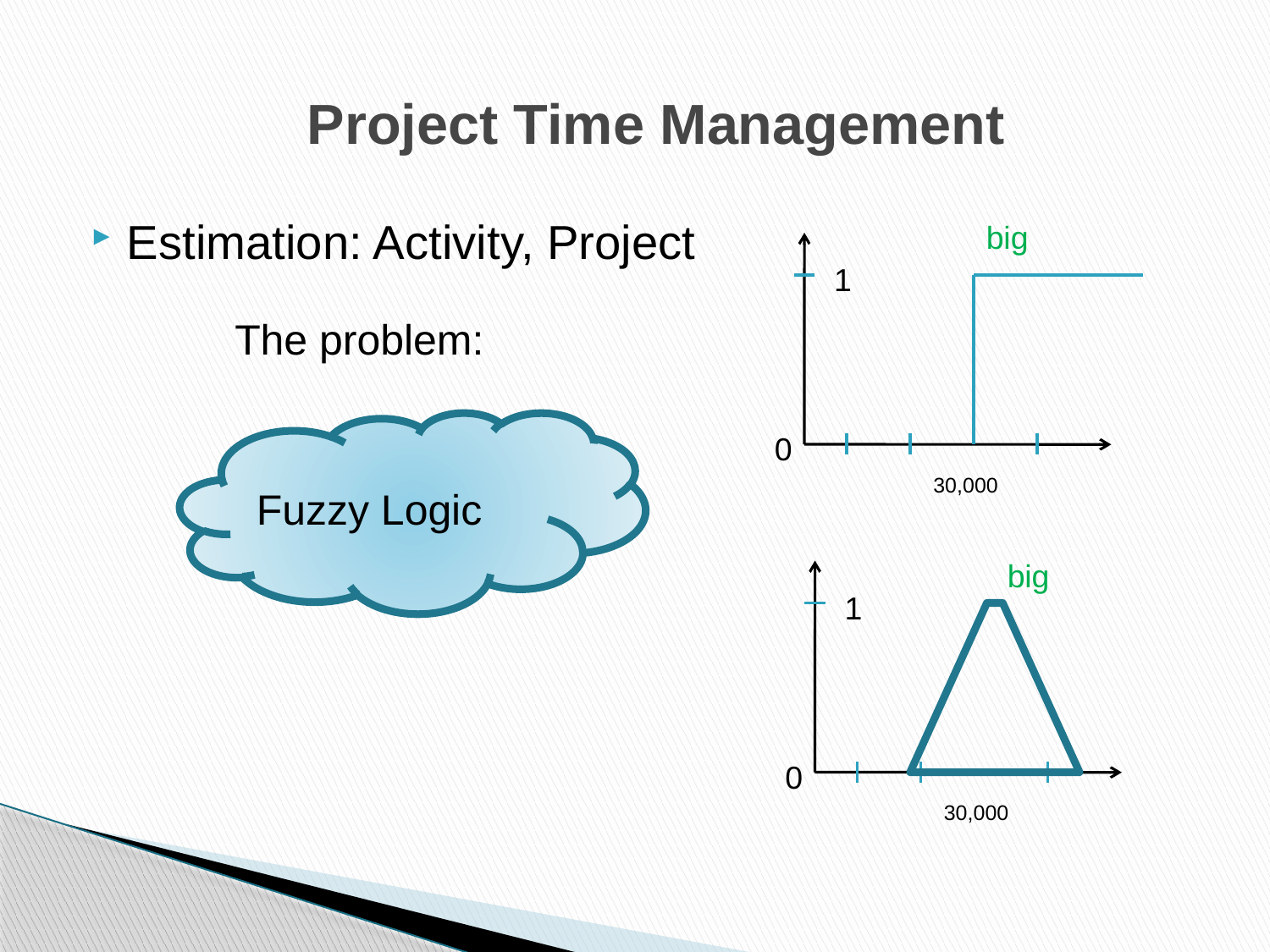

Project Time Management
Estimation: Activity, Project

big
1
The problem:

Fuzzy Logic
0
30,000
big
1

0
30,000